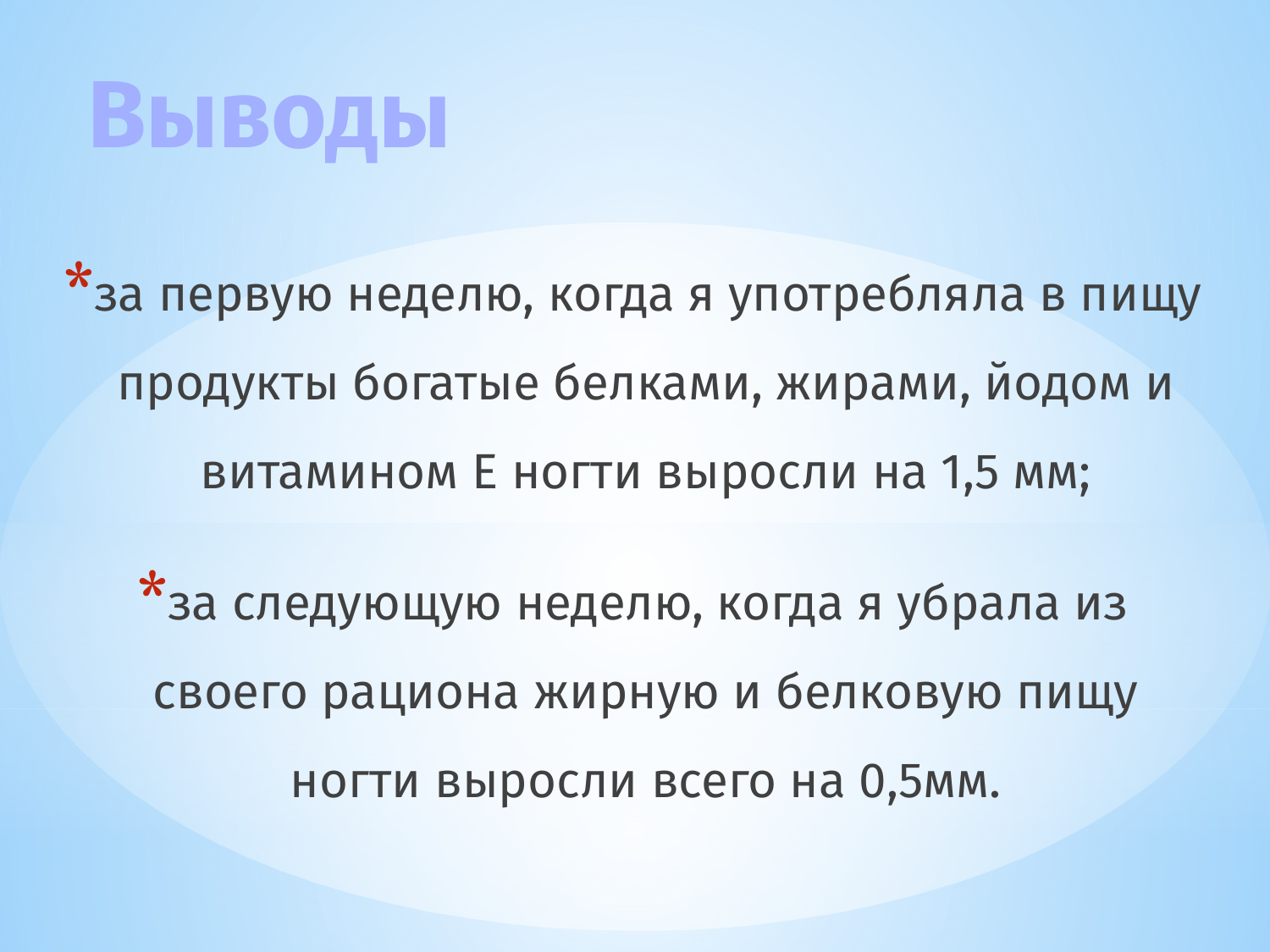

# Выводы
за первую неделю, когда я употребляла в пищу продукты богатые белками, жирами, йодом и витамином Е ногти выросли на 1,5 мм;
за следующую неделю, когда я убрала из своего рациона жирную и белковую пищу ногти выросли всего на 0,5мм.